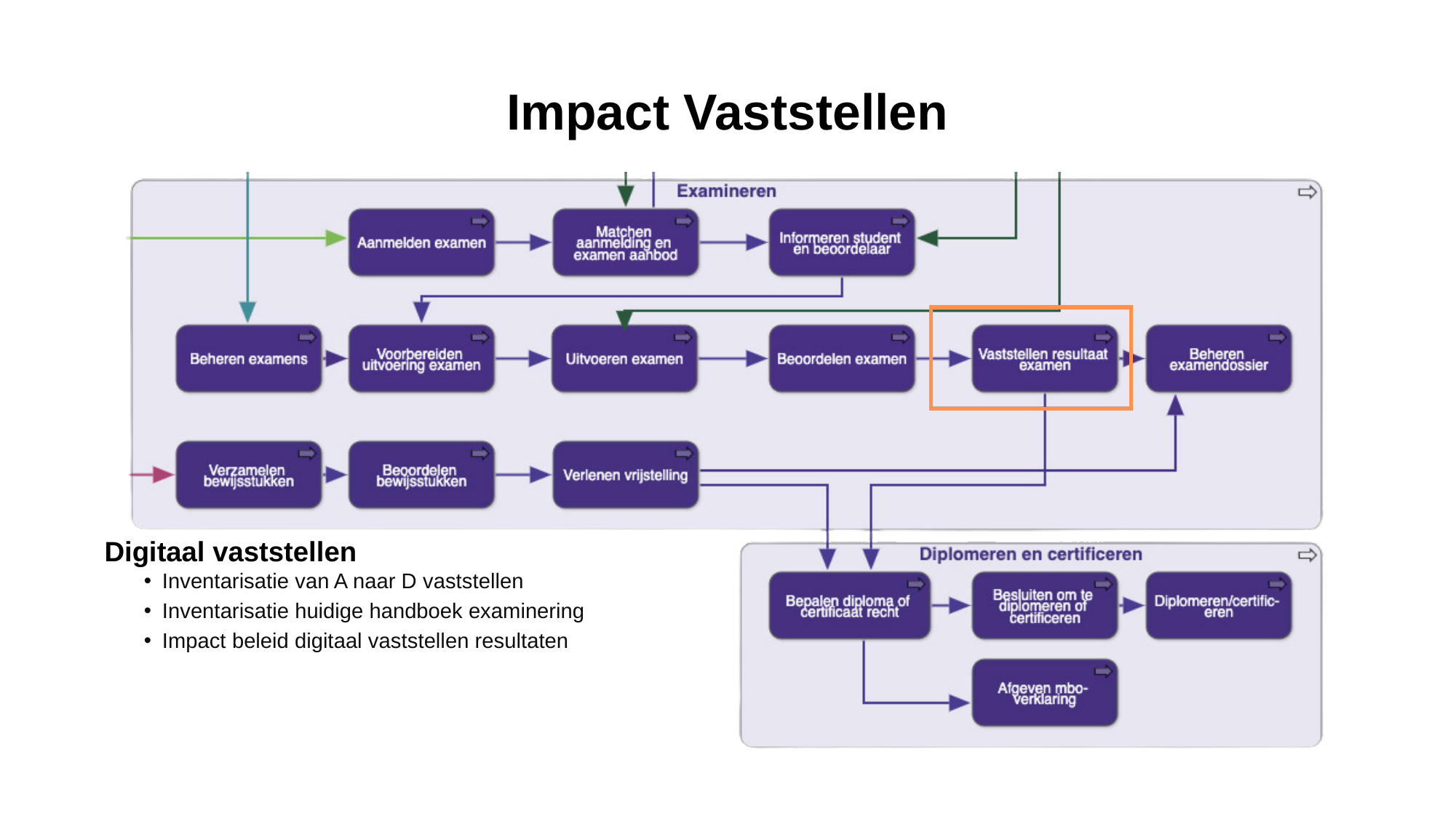

Impact Vaststellen

Digitaal vaststellen
Inventarisatie van A naar D vaststellen
Inventarisatie huidige handboek examinering
Impact beleid digitaal vaststellen resultaten